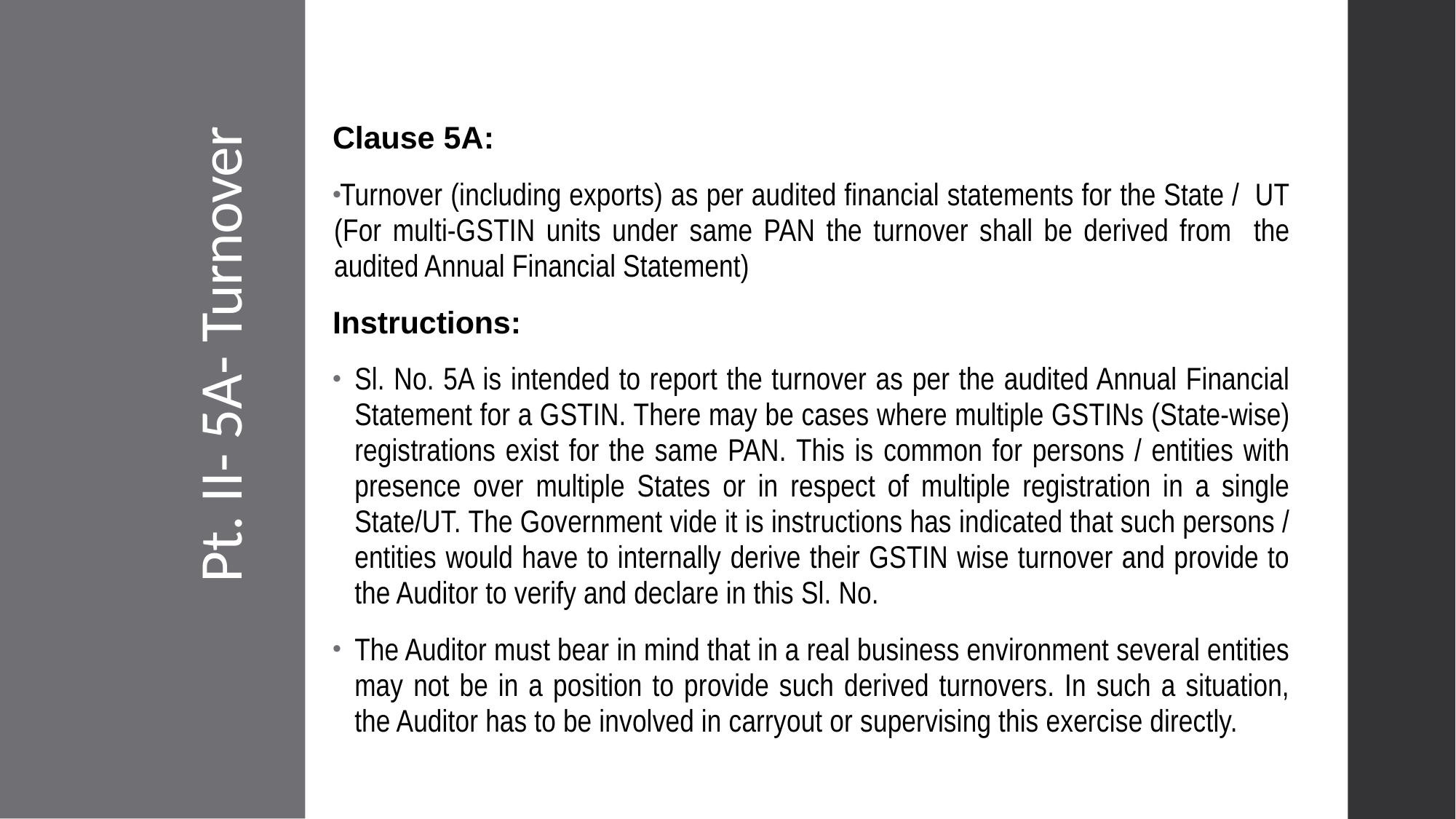

Clause 5A:
Turnover (including exports) as per audited financial statements for the State /  UT (For multi-GSTIN units under same PAN the turnover shall be derived from  the audited Annual Financial Statement)
Instructions:
Sl. No. 5A is intended to report the turnover as per the audited Annual Financial Statement for a GSTIN. There may be cases where multiple GSTINs (State-wise) registrations exist for the same PAN. This is common for persons / entities with presence over multiple States or in respect of multiple registration in a single State/UT. The Government vide it is instructions has indicated that such persons / entities would have to internally derive their GSTIN wise turnover and provide to the Auditor to verify and declare in this Sl. No.
The Auditor must bear in mind that in a real business environment several entities may not be in a position to provide such derived turnovers. In such a situation, the Auditor has to be involved in carryout or supervising this exercise directly.
# Pt. II- 5A- Turnover
CA DHARA GANDHI